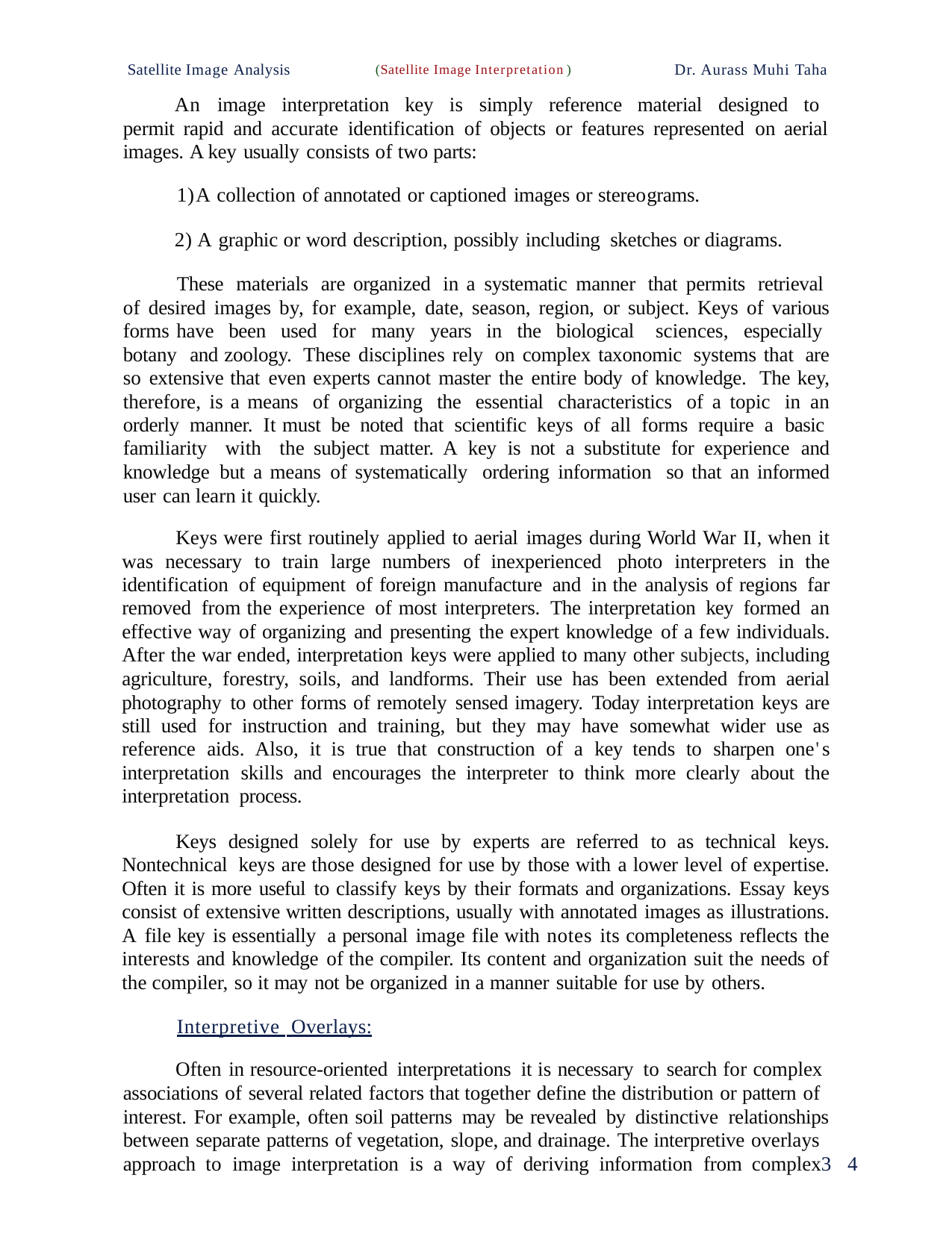

Satellite Image Analysis	(Satellite Image Interpretation)	Dr. Aurass Muhi Taha

An  image  interpretation  key  is  simply  reference  material  designed  to  permit rapid and accurate identification of objects or features represented on aerial images. A key usually consists of two parts:

1)A collection of annotated or captioned images or stereograms.

2) A graphic or word description, possibly including  sketches or diagrams.

These  materials  are organized  in a systematic manner  that permits  retrieval  of desired images by, for example, date, season, region, or subject. Keys of various forms have  been  used  for  many  years  in  the  biological   sciences,  especially  botany  and zoology.  These disciplines rely  on complex taxonomic  systems that  are so extensive that even experts cannot master the entire body of knowledge.  The key, therefore, is a means  of organizing  the  essential  characteristics  of a topic  in an orderly  manner.  It must  be  noted  that  scientific  keys  of  all  forms  require  a  basic  familiarity  with  the subject matter. A key is not a substitute for experience and knowledge but a means of systematically  ordering information  so that an informed user can learn it quickly.

Keys were first routinely applied to aerial images during World War II, when it was  necessary  to  train  large  numbers  of  inexperienced   photo  interpreters  in  the identification  of equipment  of foreign manufacture  and  in the analysis of regions  far removed  from the experience  of most interpreters.  The interpretation  key  formed  an effective way of organizing and presenting the expert knowledge of a few individuals. After the war ended, interpretation keys were applied to many other subjects, including agriculture,  forestry,  soils,  and  landforms.  Their  use  has  been  extended  from  aerial photography to other forms of remotely sensed imagery. Today interpretation keys are still  used  for  instruction  and  training,  but  they  may  have  somewhat  wider  use  as reference  aids.  Also,  it  is  true  that  construction  of  a  key  tends  to  sharpen  one's interpretation  skills  and  encourages  the  interpreter  to  think  more  clearly  about  the interpretation  process.

Keys  designed  solely  for  use  by  experts  are  referred  to  as  technical  keys. Nontechnical  keys are those designed for use by those with a lower level of expertise. Often it is more useful to classify keys by their formats and organizations. Essay keys consist of extensive written descriptions, usually with annotated images as illustrations. A file key is essentially  a personal image file with notes its completeness reflects the interests and knowledge of the compiler. Its content and organization suit the needs of the compiler, so it may not be organized in a manner suitable for use by others.

Interpretive  Overlays:

Often in resource-oriented  interpretations  it is necessary  to search for complex associations of several related factors that together define the distribution or pattern of interest. For example, often soil patterns  may  be revealed  by  distinctive  relationships between separate patterns of vegetation, slope, and drainage. The interpretive overlays approach  to  image  interpretation  is  a  way  of  deriving  information  from  complex34